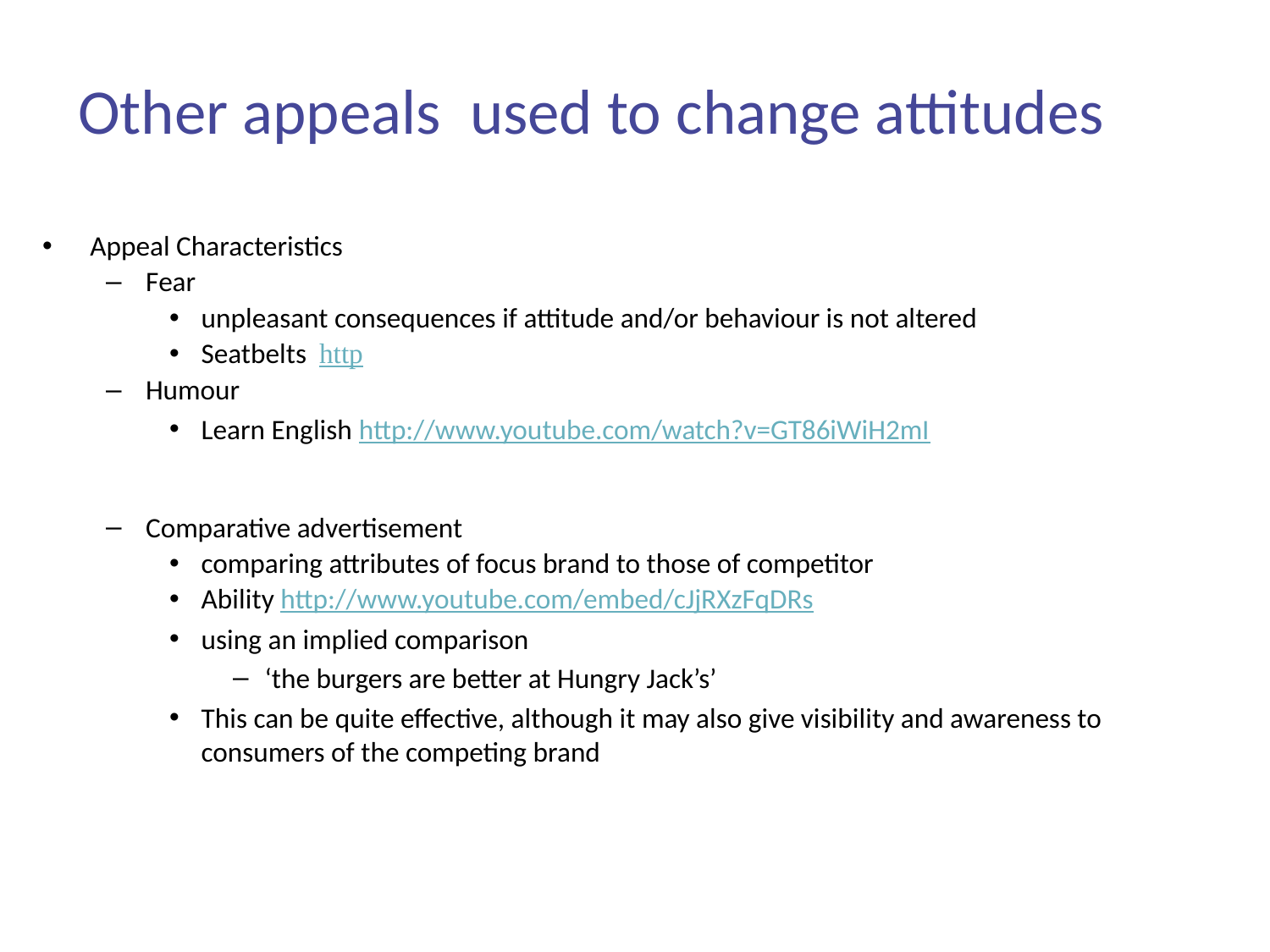

# Other appeals  used to change attitudes
Appeal Characteristics
Fear
unpleasant consequences if attitude and/or behaviour is not altered
Seatbelts  http://www.youtube.com/watch?v=4IlLX5h-oWQ&feature=related
Humour
Learn English http://www.youtube.com/watch?v=GT86iWiH2mI

Comparative advertisement
comparing attributes of focus brand to those of competitor
Ability http://www.youtube.com/embed/cJjRXzFqDRs
using an implied comparison
‘the burgers are better at Hungry Jack’s’
This can be quite effective, although it may also give visibility and awareness to consumers of the competing brand